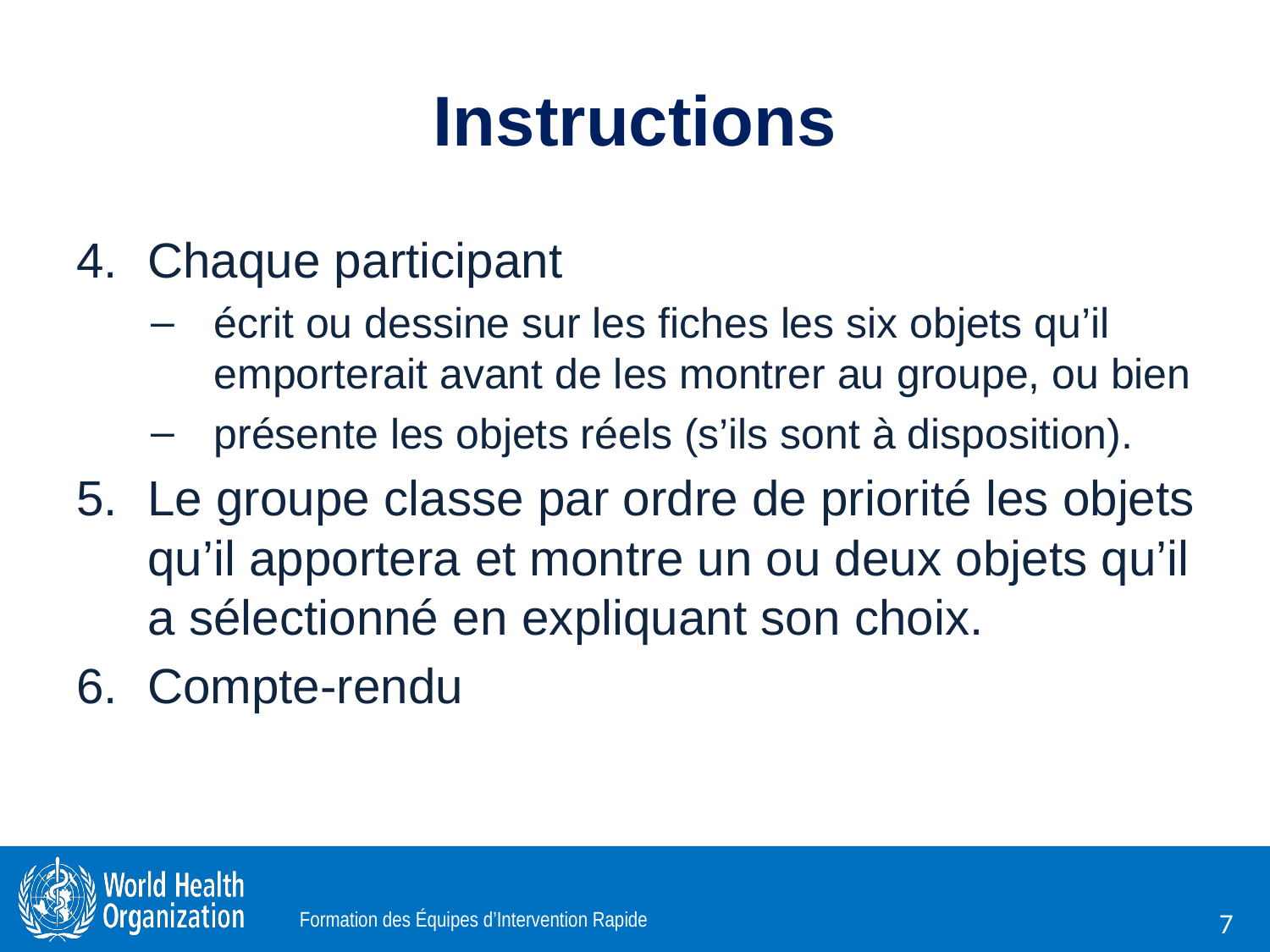

# Instructions
Chaque participant
écrit ou dessine sur les fiches les six objets qu’il emporterait avant de les montrer au groupe, ou bien
présente les objets réels (s’ils sont à disposition).
Le groupe classe par ordre de priorité les objets qu’il apportera et montre un ou deux objets qu’il a sélectionné en expliquant son choix.
Compte-rendu